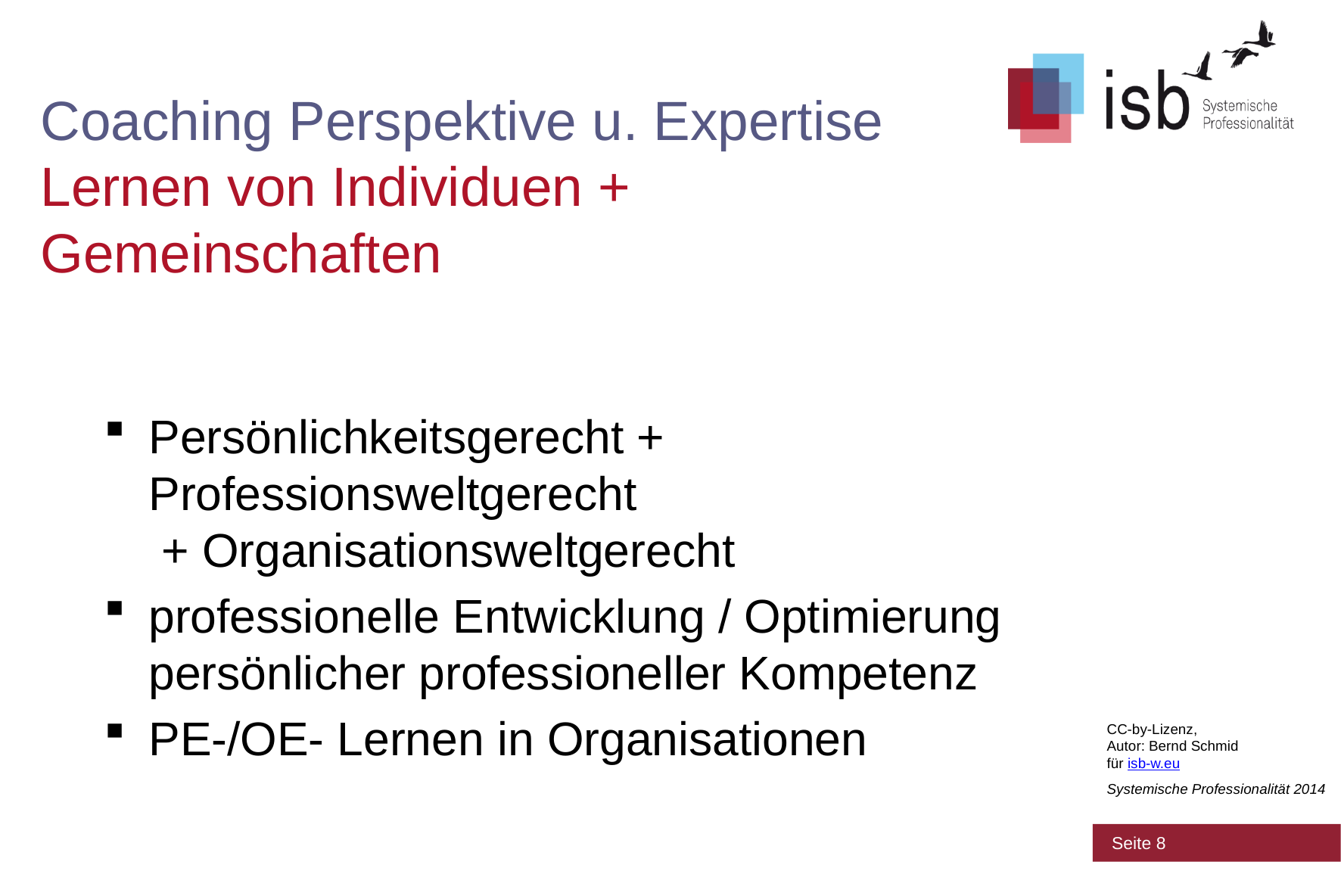

# Coaching Perspektive u. Expertise Lernen von Individuen + Gemeinschaften
Persönlichkeitsgerecht + Professionsweltgerecht
 + Organisationsweltgerecht
professionelle Entwicklung / Optimierung persönlicher professioneller Kompetenz
PE-/OE- Lernen in Organisationen
 Seite 8